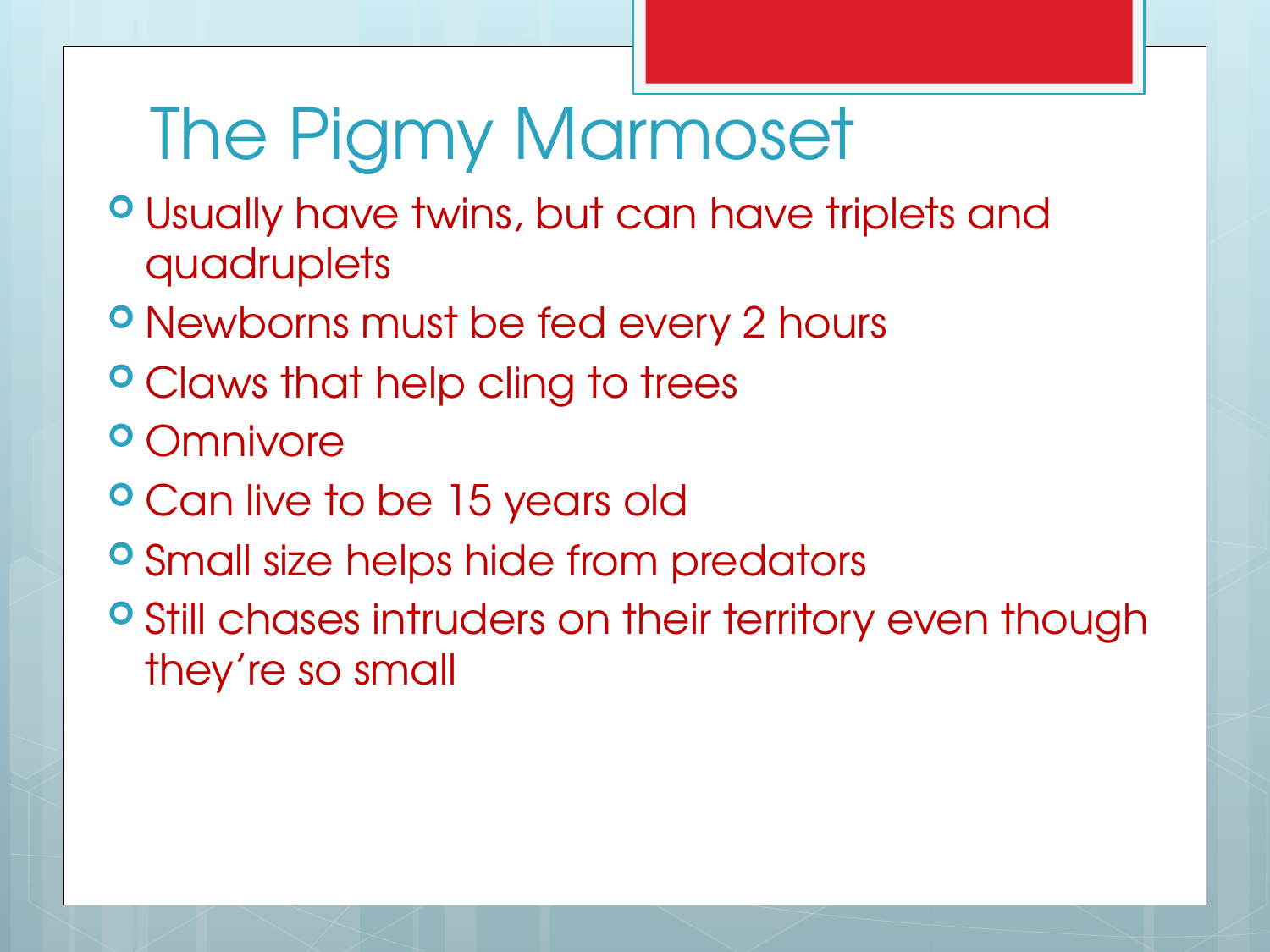

# The Pigmy Marmoset
Usually have twins, but can have triplets and quadruplets
Newborns must be fed every 2 hours
Claws that help cling to trees
Omnivore
Can live to be 15 years old
Small size helps hide from predators
Still chases intruders on their territory even though they’re so small